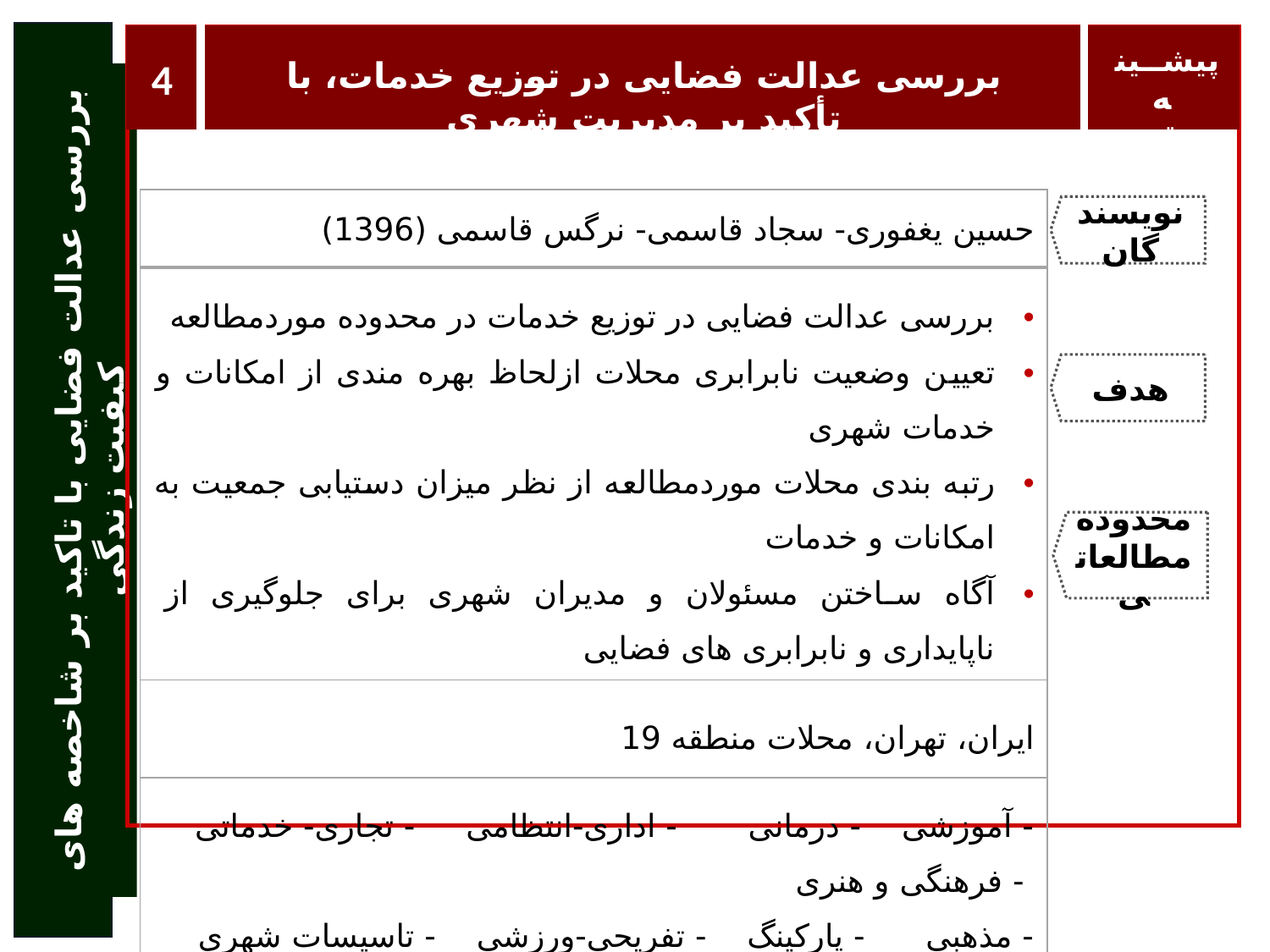

بررسی عدالت فضایی با تاکید بر شاخصه های کیفیت زندگی

پیشــینه
تحقیق
4
بررسی عدالت فضایی در توزیع خدمات، با تأکید بر مدیریت شهری
| حسین یغفوری- سجاد قاسمی- نرگس قاسمی (1396) |
| --- |
| بررسی عدالت فضایی در توزیع خدمات در محدوده موردمطالعه تعیین وضعیت نابرابری محلات ازلحاظ بهره مندی از امکانات و خدمات شهری رتبه بندی محلات موردمطالعه از نظر میزان دستیابی جمعیت به امکانات و خدمات آگاه ساختن مسئولان و مدیران شهری برای جلوگیری از ناپایداری و نابرابری های فضایی |
| ایران، تهران، محلات منطقه 19 |
| - آموزشی - درمانی - اداری-انتظامی - تجاری- خدماتی - فرهنگی و هنری - مذهبی - پارکینگ - تفریحی-ورزشی - تاسیسات شهری - پارک وفضای سبز |
نویسندگان
هدف
محدوده مطالعاتی